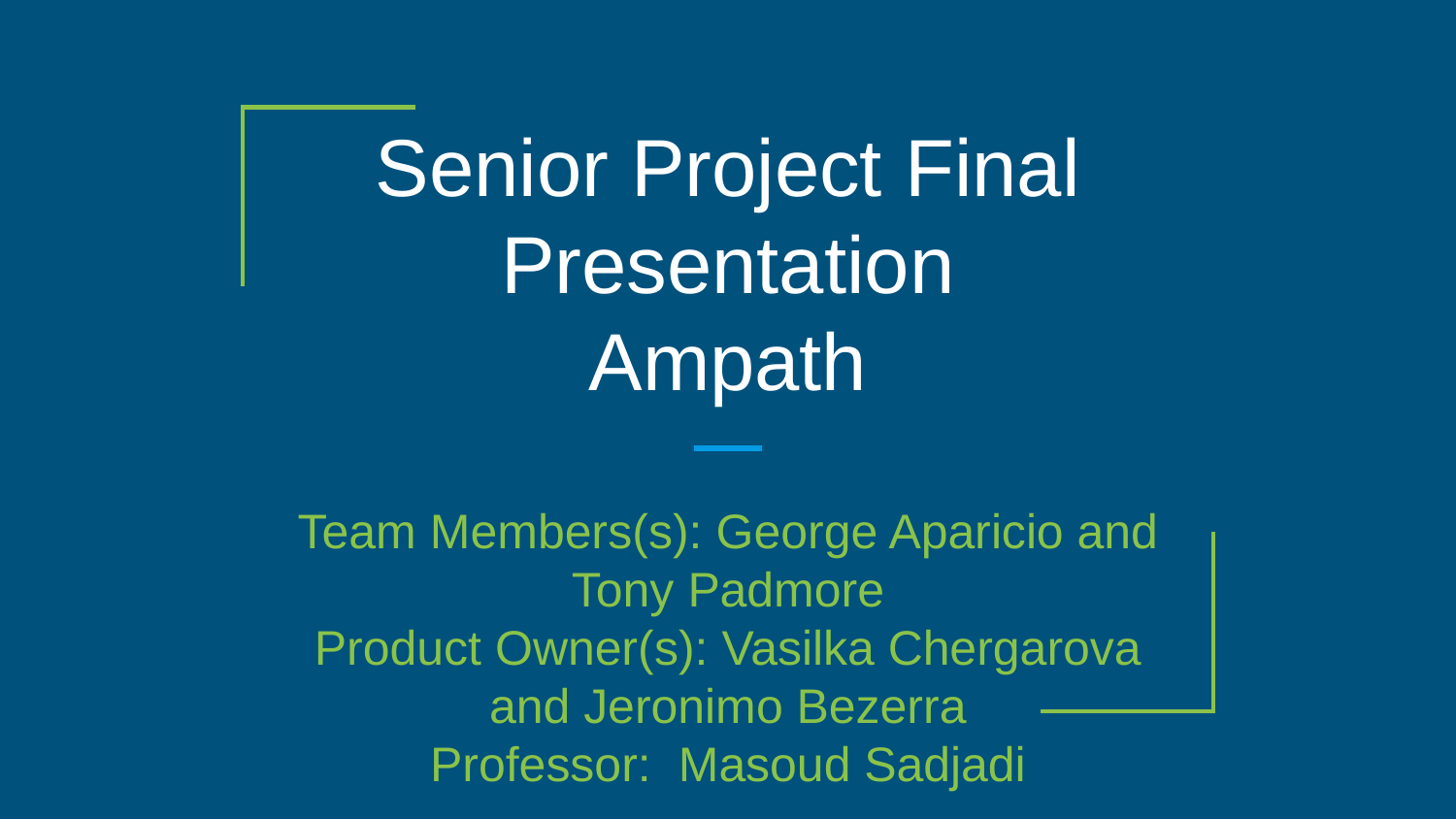

# Senior Project Final Presentation
Ampath
Team Members(s): George Aparicio and Tony Padmore
Product Owner(s): Vasilka Chergarova
and Jeronimo Bezerra
Professor:  Masoud Sadjadi